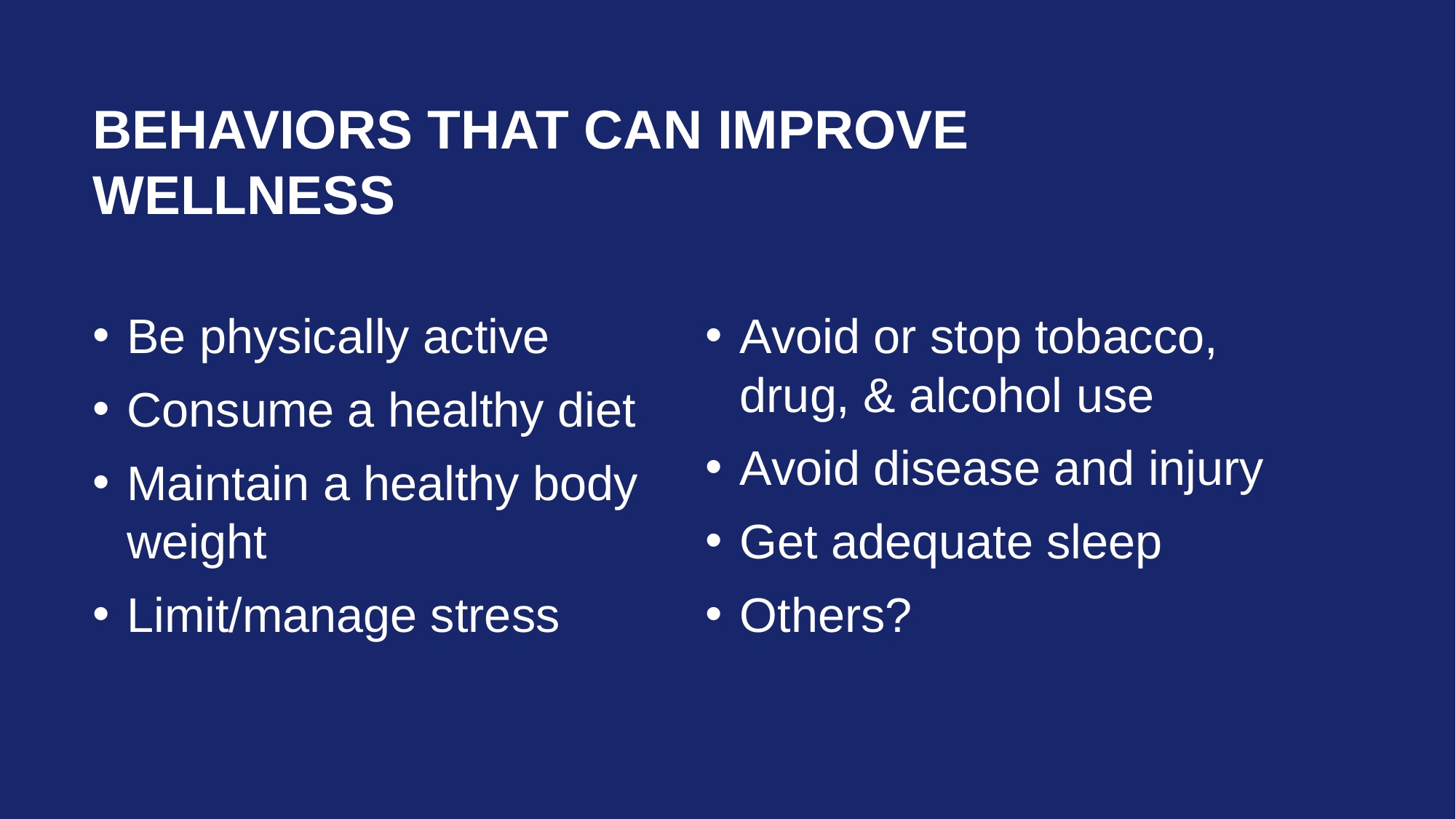

# Behaviors That can improve Wellness
Be physically active
Consume a healthy diet
Maintain a healthy body weight
Limit/manage stress
Avoid or stop tobacco, drug, & alcohol use
Avoid disease and injury
Get adequate sleep
Others?